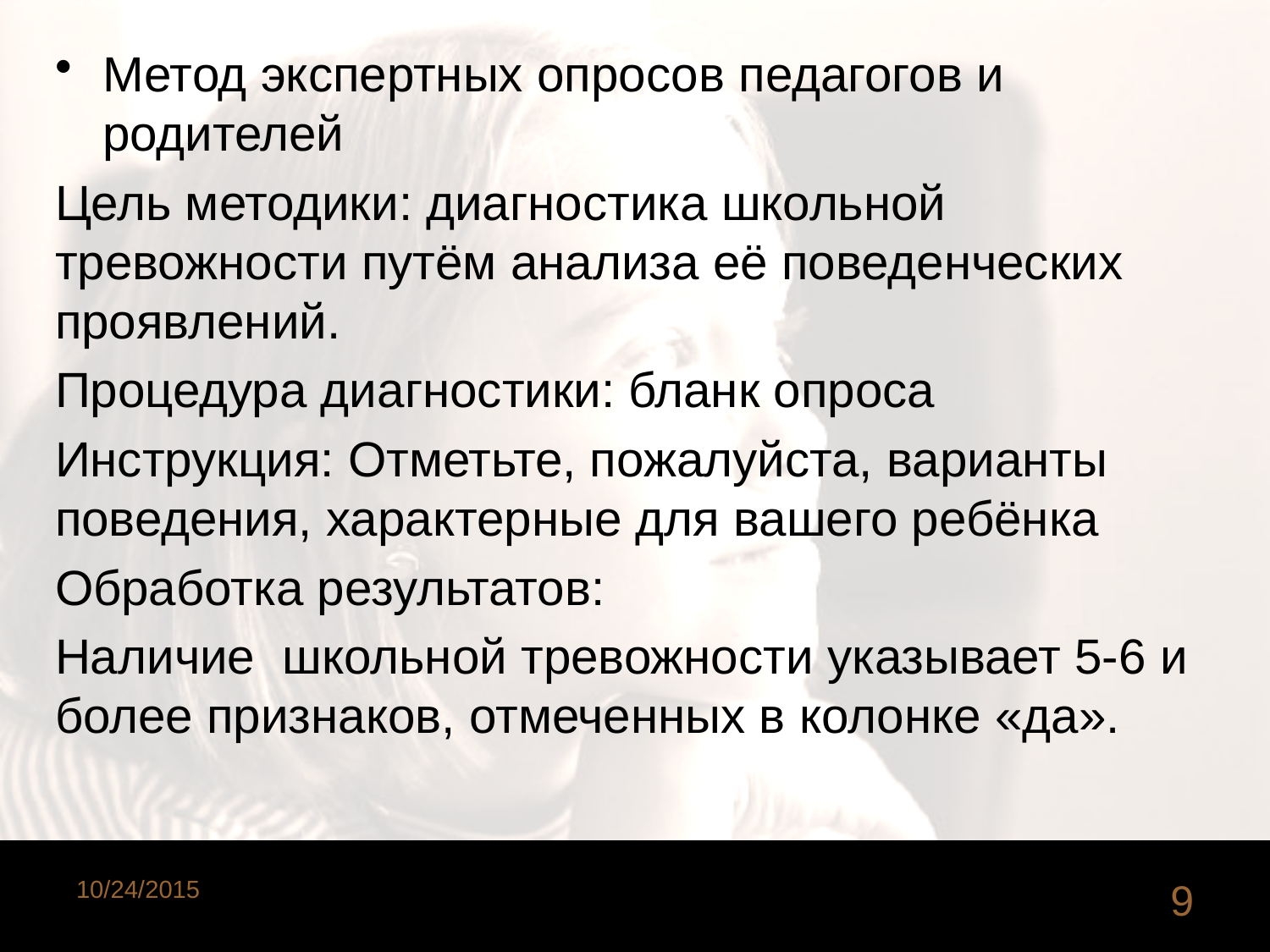

Метод экспертных опросов педагогов и родителей
Цель методики: диагностика школьной тревожности путём анализа её поведенческих проявлений.
Процедура диагностики: бланк опроса
Инструкция: Отметьте, пожалуйста, варианты поведения, характерные для вашего ребёнка
Обработка результатов:
Наличие  школьной тревожности указывает 5-6 и более признаков, отмеченных в колонке «да».
10/24/2015
9